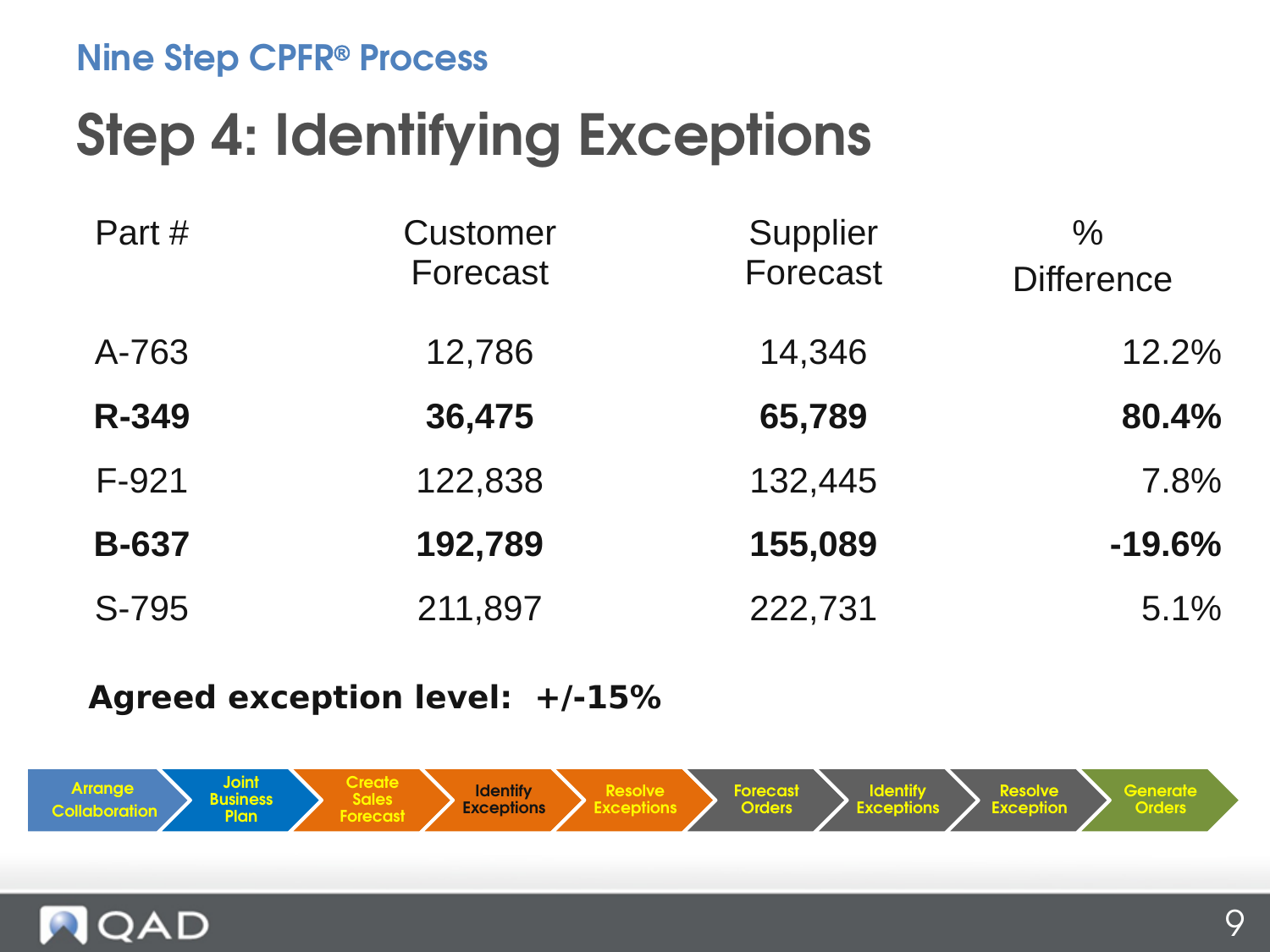

Nine Step CPFR® Process
# Step 4: Identifying Exceptions
| Part # | Customer Forecast | Supplier Forecast | % Difference |
| --- | --- | --- | --- |
| A-763 | 12,786 | 14,346 | 12.2% |
| R-349 | 36,475 | 65,789 | 80.4% |
| F-921 | 122,838 | 132,445 | 7.8% |
| B-637 | 192,789 | 155,089 | -19.6% |
| S-795 | 211,897 | 222,731 | 5.1% |
Agreed exception level:  +/-15%
Arrange
 Collaboration
Joint Business Plan
Create Sales Forecast
Identify Exceptions
Resolve Exceptions
Forecast Orders
Identify Exceptions
Resolve Exception
Generate Orders
9